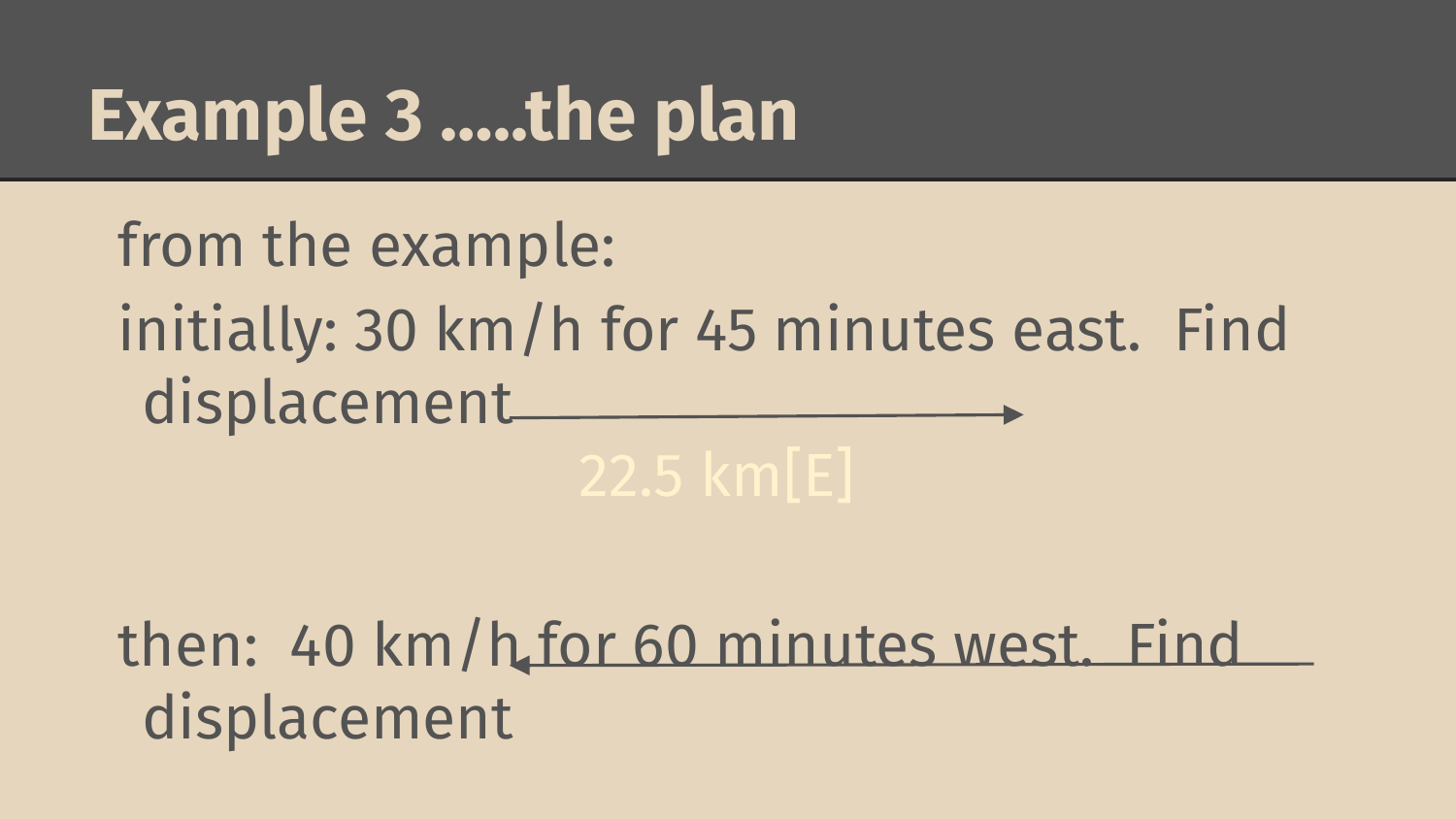

# Example 3 …..the plan
from the example:
initially: 30 km/h for 45 minutes east.  Find displacement									22.5 km[E]

then:  40 km/h for 60 minutes west.  Find displacement
		 											40 km [W]